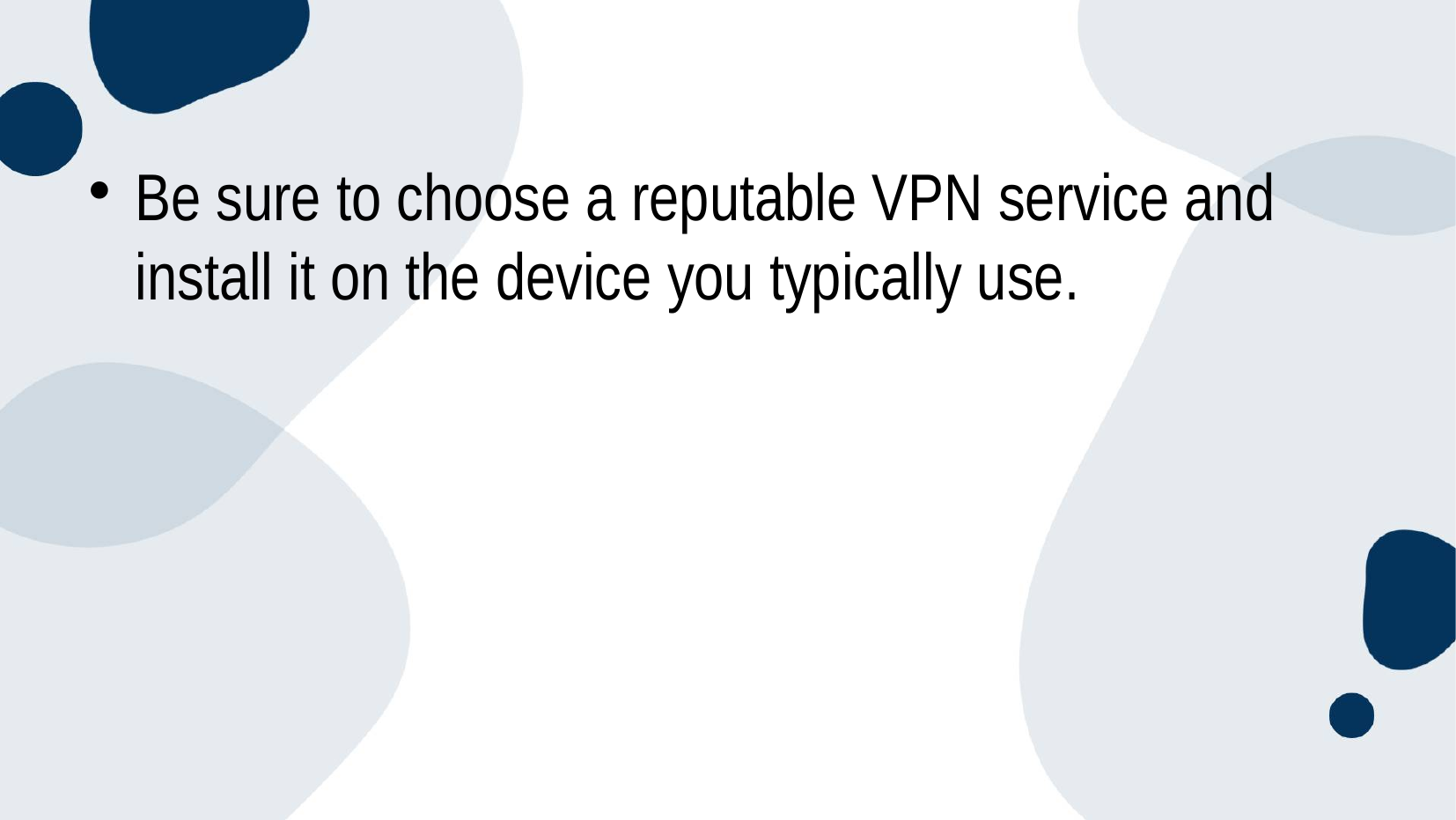

#
Be sure to choose a reputable VPN service and install it on the device you typically use.